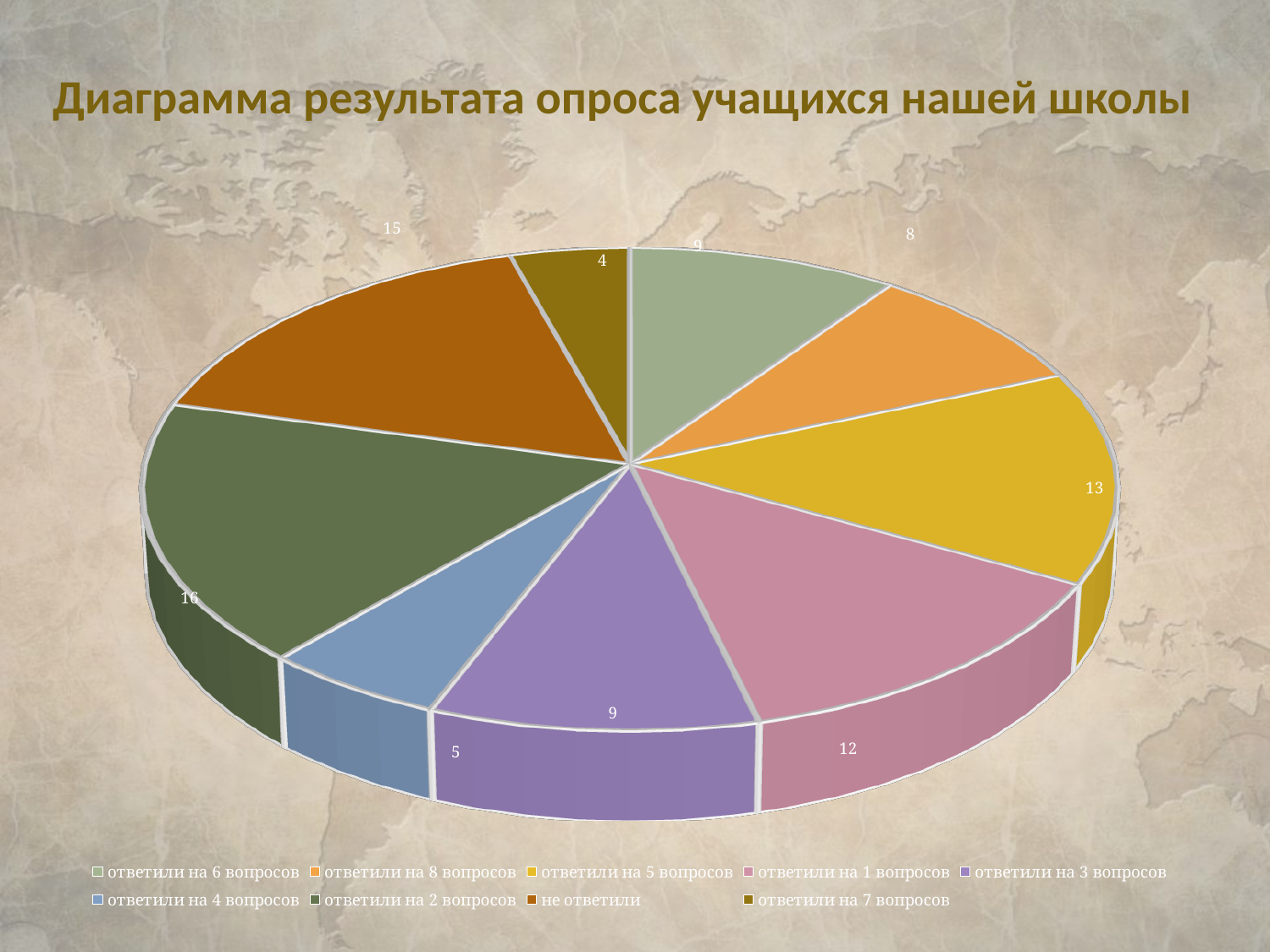

Диаграмма результата опроса учащихся нашей школы

[unsupported chart]